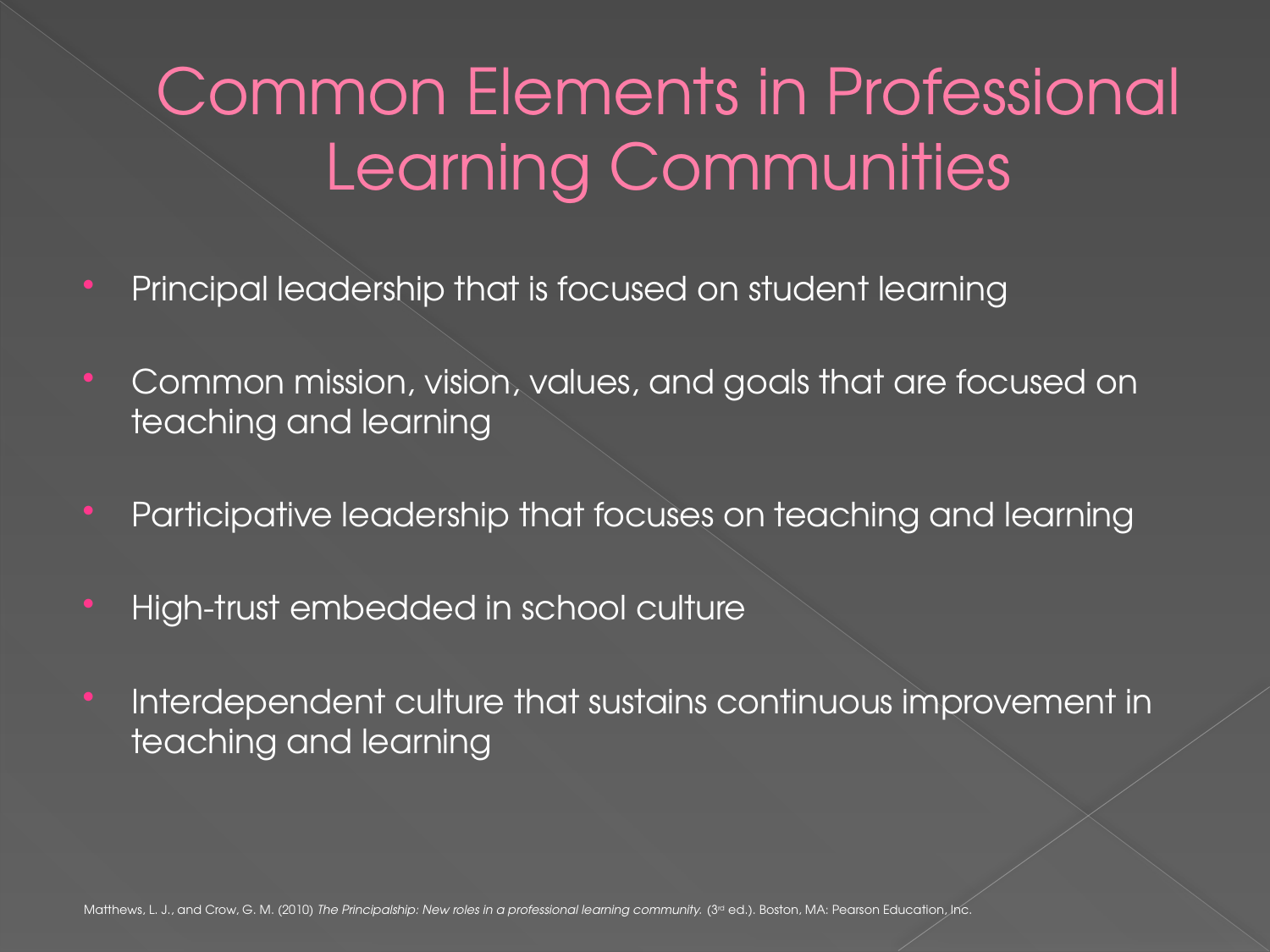

# Common Elements in Professional Learning Communities
Principal leadership that is focused on student learning

Common mission, vision, values, and goals that are focused on teaching and learning

Participative leadership that focuses on teaching and learning

High-trust embedded in school culture

Interdependent culture that sustains continuous improvement in teaching and learning

Matthews, L. J., and Crow, G. M. (2010) The Principalship: New roles in a professional learning community. (3rd ed.). Boston, MA: Pearson Education, Inc.